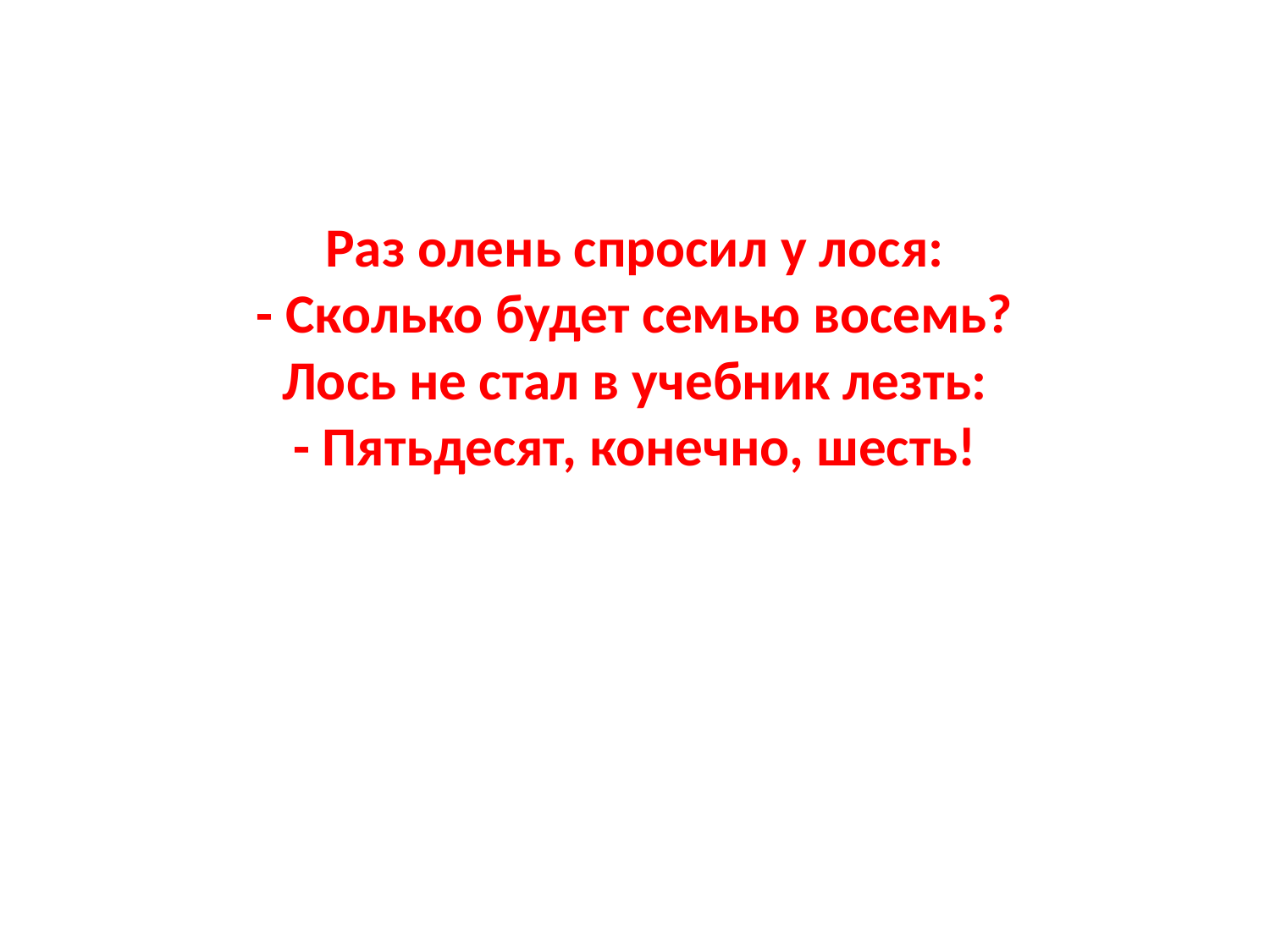

# Раз олень спросил у лося: - Сколько будет семью восемь? Лось не стал в учебник лезть: - Пятьдесят, конечно, шесть!